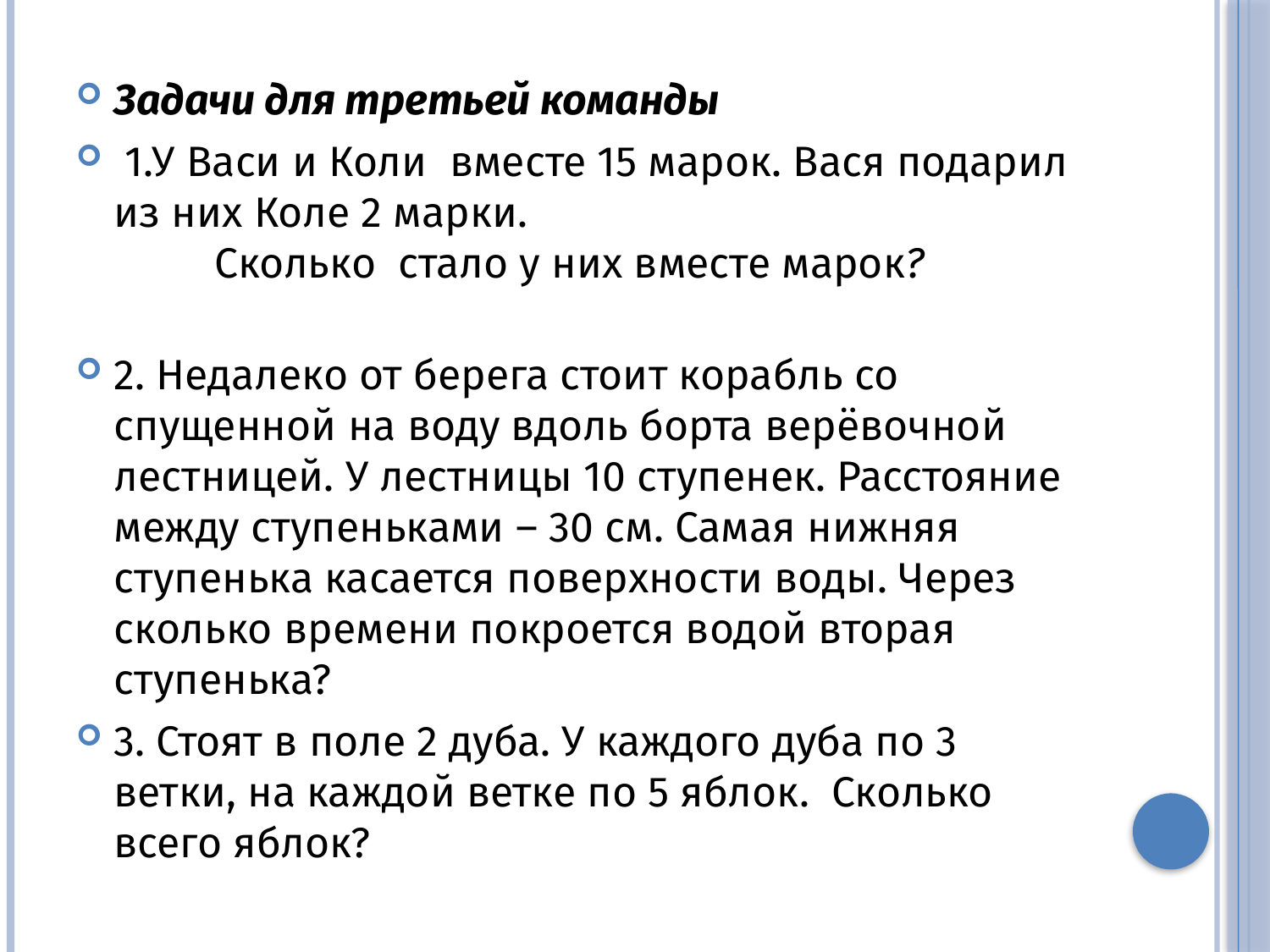

Задачи для третьей команды
 1.У Васи и Коли  вместе 15 марок. Вася подарил из них Коле 2 марки.                                                           Сколько  стало у них вместе марок?
2. Недалеко от берега стоит корабль со спущенной на воду вдоль борта верёвочной лестницей. У лестницы 10 ступенек. Расстояние между ступеньками – 30 см. Самая нижняя ступенька касается поверхности воды. Через сколько времени покроется водой вторая ступенька?
3. Стоят в поле 2 дуба. У каждого дуба по 3 ветки, на каждой ветке по 5 яблок.  Сколько всего яблок?